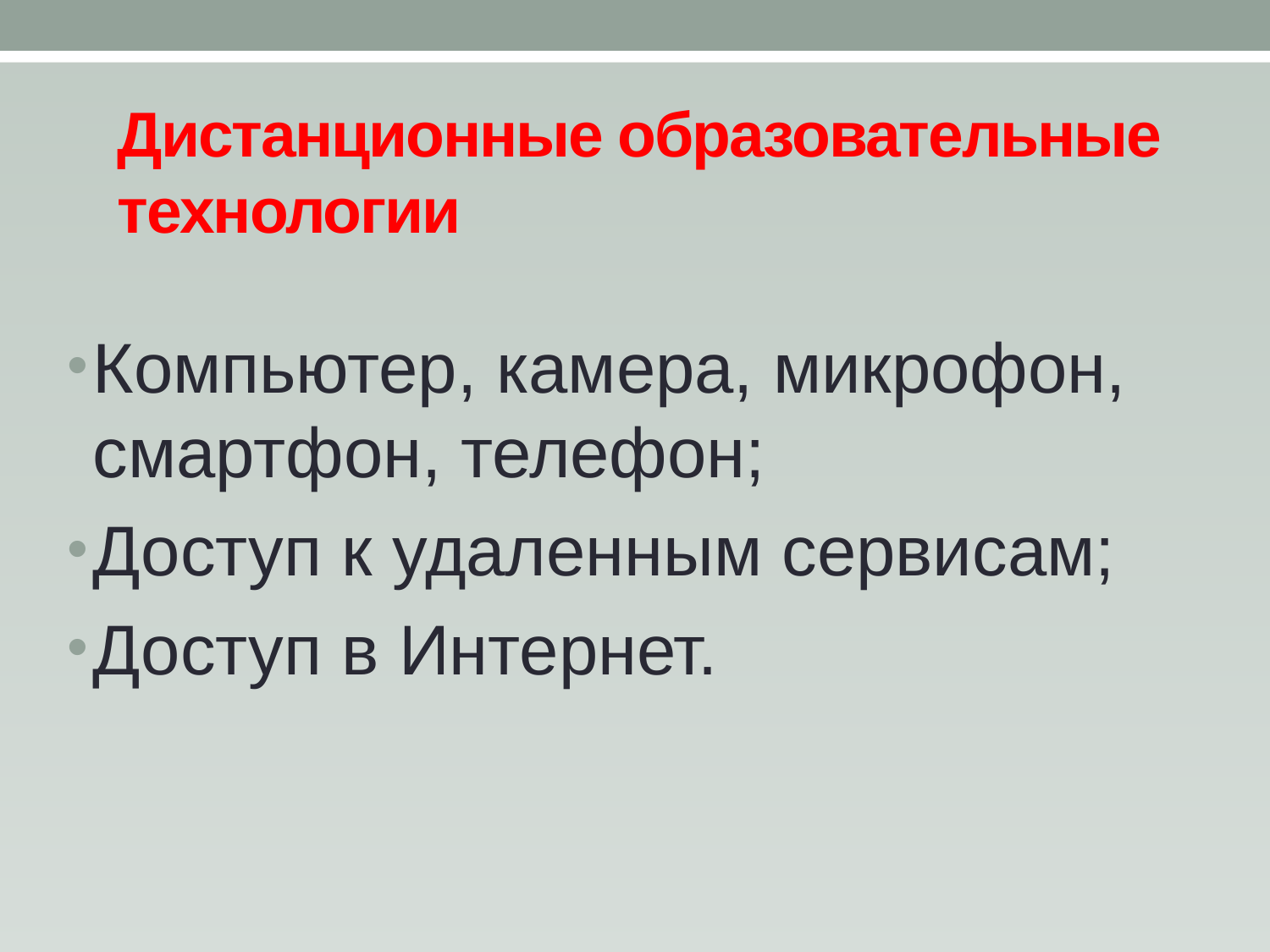

# Дистанционные образовательные технологии
Компьютер, камера, микрофон, смартфон, телефон;
Доступ к удаленным сервисам;
Доступ в Интернет.